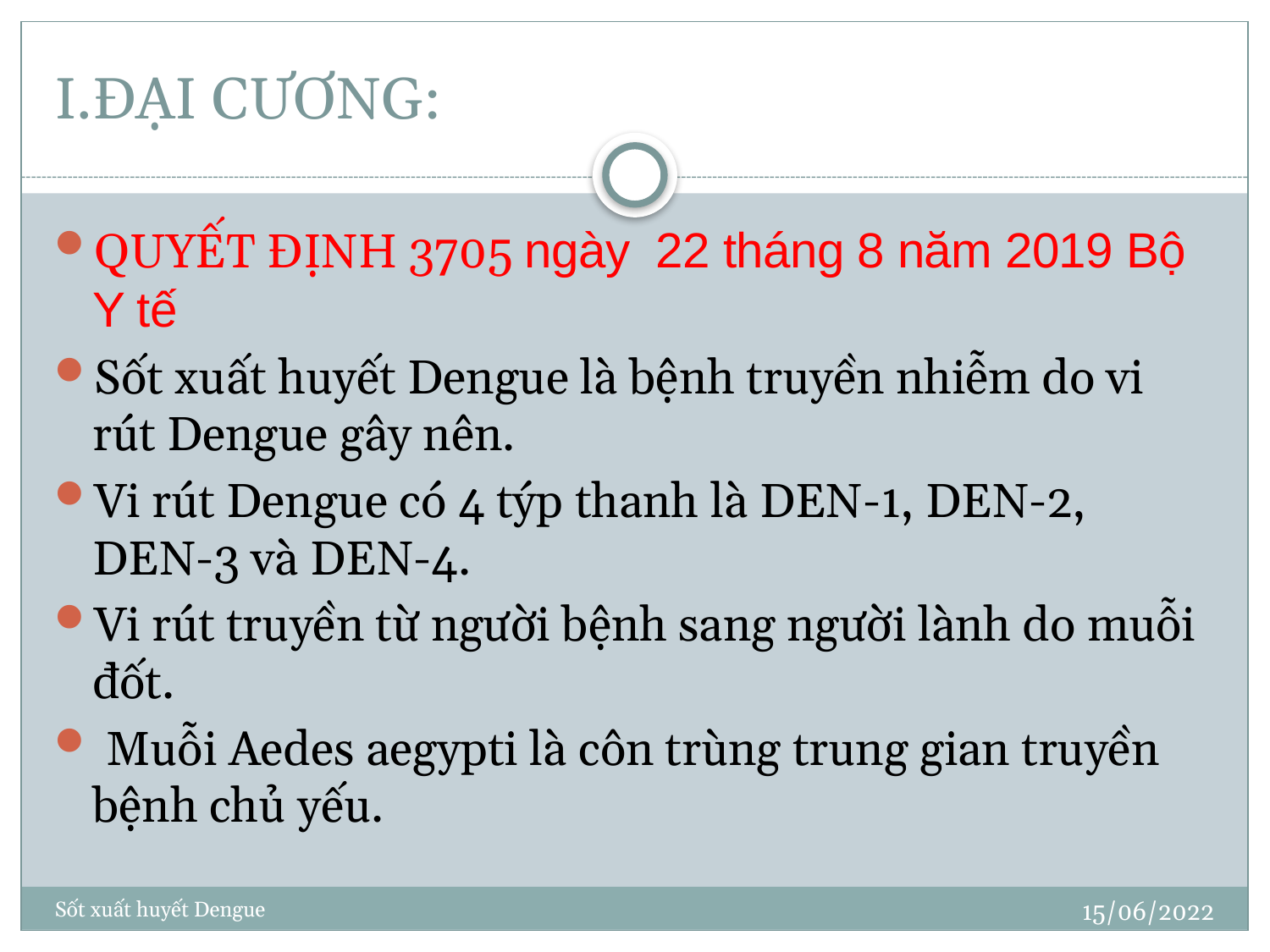

# I.ĐẠI CƯƠNG:
QUYẾT ĐỊNH 3705 ngày  22 tháng 8 năm 2019 Bộ Y tế
Sốt xuất huyết Dengue là bệnh truyền nhiễm do vi rút Dengue gây nên.
Vi rút Dengue có 4 týp thanh là DEN-1, DEN-2, DEN-3 và DEN-4.
Vi rút truyền từ người bệnh sang người lành do muỗi đốt.
 Muỗi Aedes aegypti là côn trùng trung gian truyền bệnh chủ yếu.
15/06/2022
Sốt xuất huyết Dengue